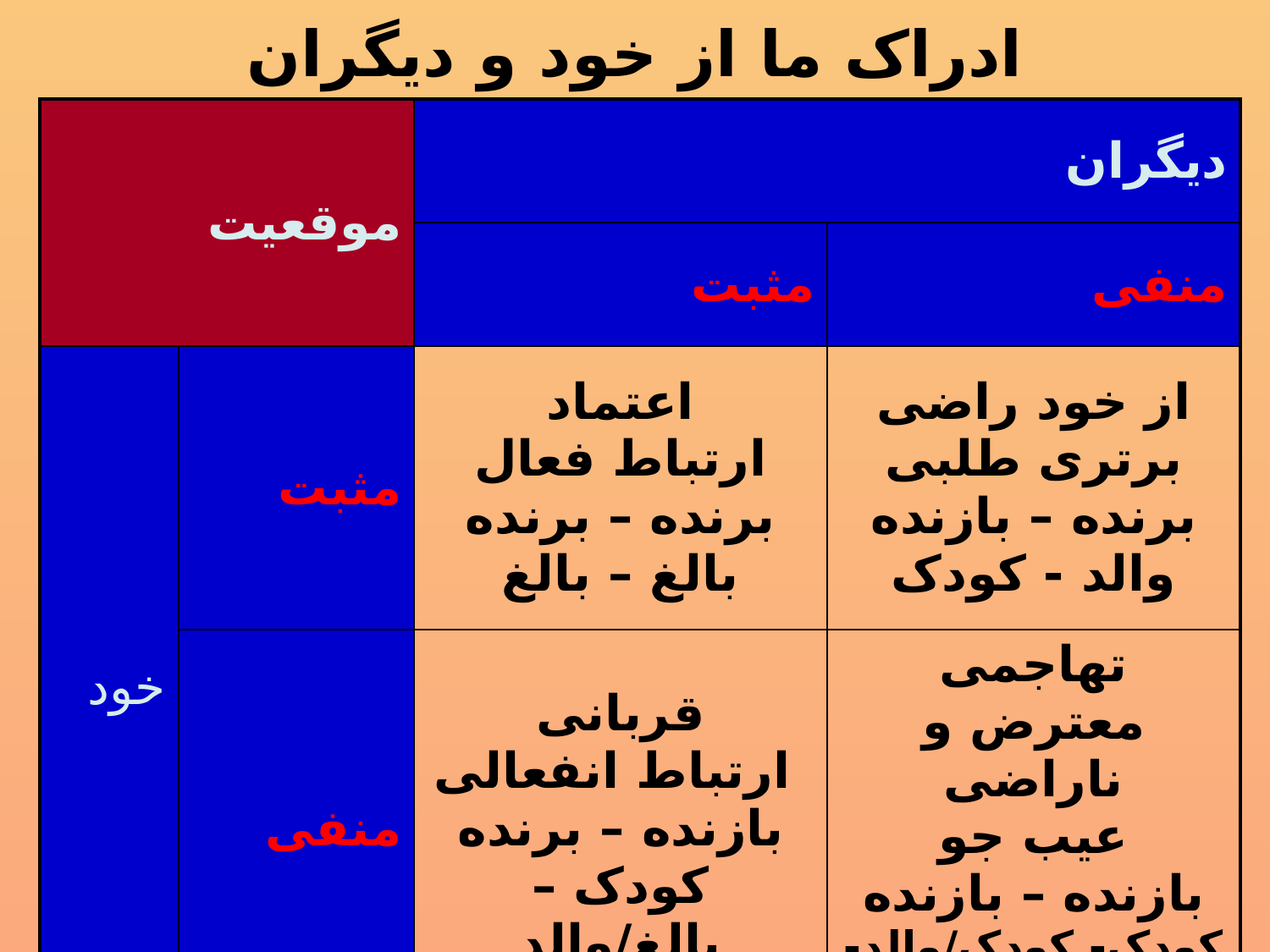

# ادراک ما از خود و دیگران
| موقعیت |  | دیگران |  |
| --- | --- | --- | --- |
|  |  | مثبت | منفی |
| خود | مثبت | اعتماد ارتباط فعال برنده – برنده بالغ – بالغ | از خود راضی برتری طلبی برنده – بازنده والد - کودک |
|  | منفی | قربانی ارتباط انفعالی بازنده – برنده کودک – بالغ/والد | تهاجمی معترض و ناراضی عیب جو بازنده – بازنده کودک- کودک/والد-والد |